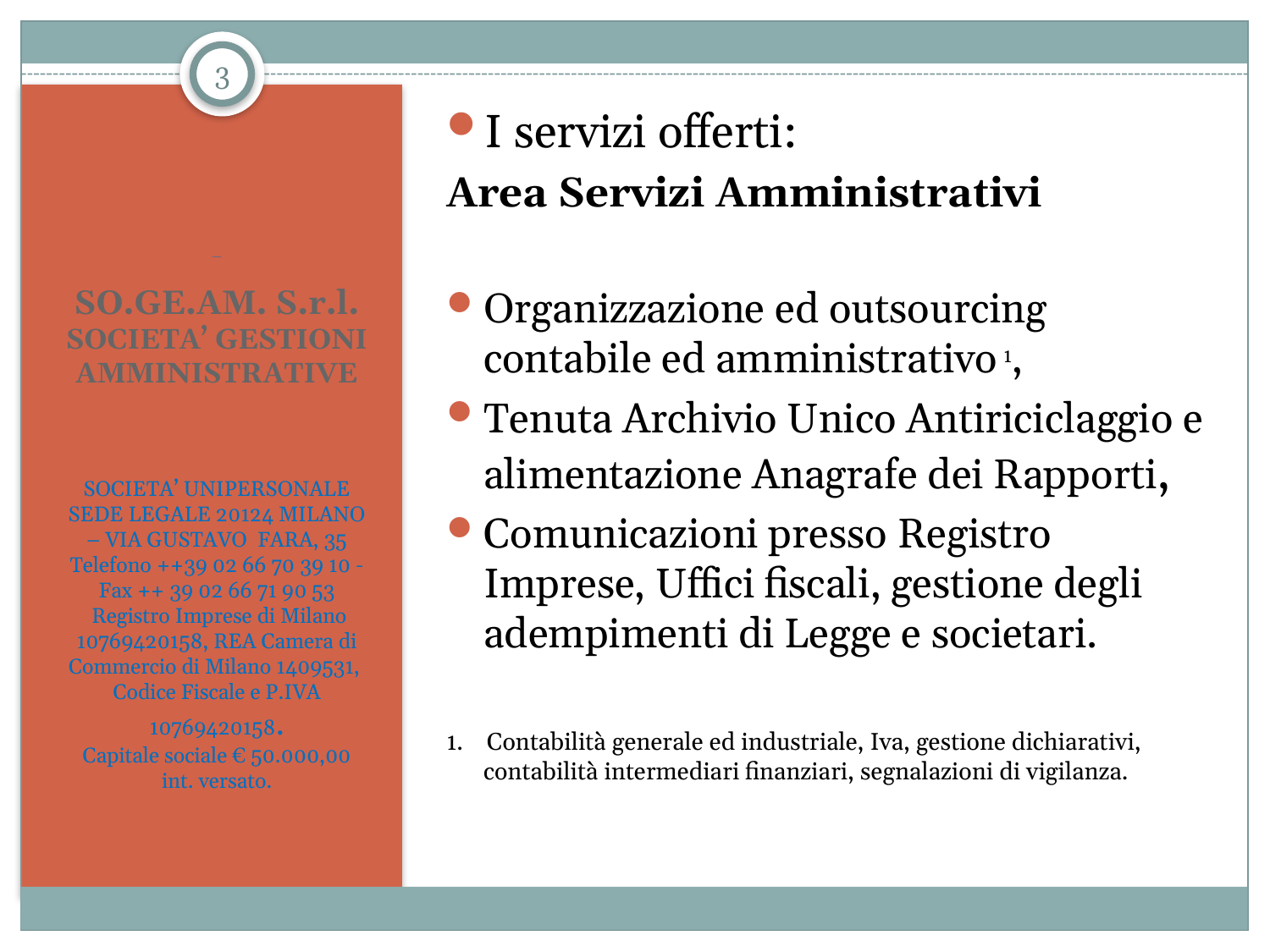

3
I servizi offerti:
Area Servizi Amministrativi

Organizzazione ed outsourcing contabile ed amministrativo 1,
Tenuta Archivio Unico Antiriciclaggio e alimentazione Anagrafe dei Rapporti,
Comunicazioni presso Registro Imprese, Uffici fiscali, gestione degli adempimenti di Legge e societari.

1.    Contabilità generale ed industriale, Iva, gestione dichiarativi, contabilità intermediari finanziari, segnalazioni di vigilanza.
# E societari.
SO.GE.AM. S.r.l.
SOCIETA’ GESTIONI AMMINISTRATIVE
SOCIETA’ UNIPERSONALE
SEDE LEGALE 20124 MILANO – VIA GUSTAVO  FARA, 35
Telefono ++39 02 66 70 39 10 - Fax ++ 39 02 66 71 90 53
 Registro Imprese di Milano 10769420158, REA Camera di Commercio di Milano 1409531,
Codice Fiscale e P.IVA 10769420158.
Capitale sociale € 50.000,00 int. versato.